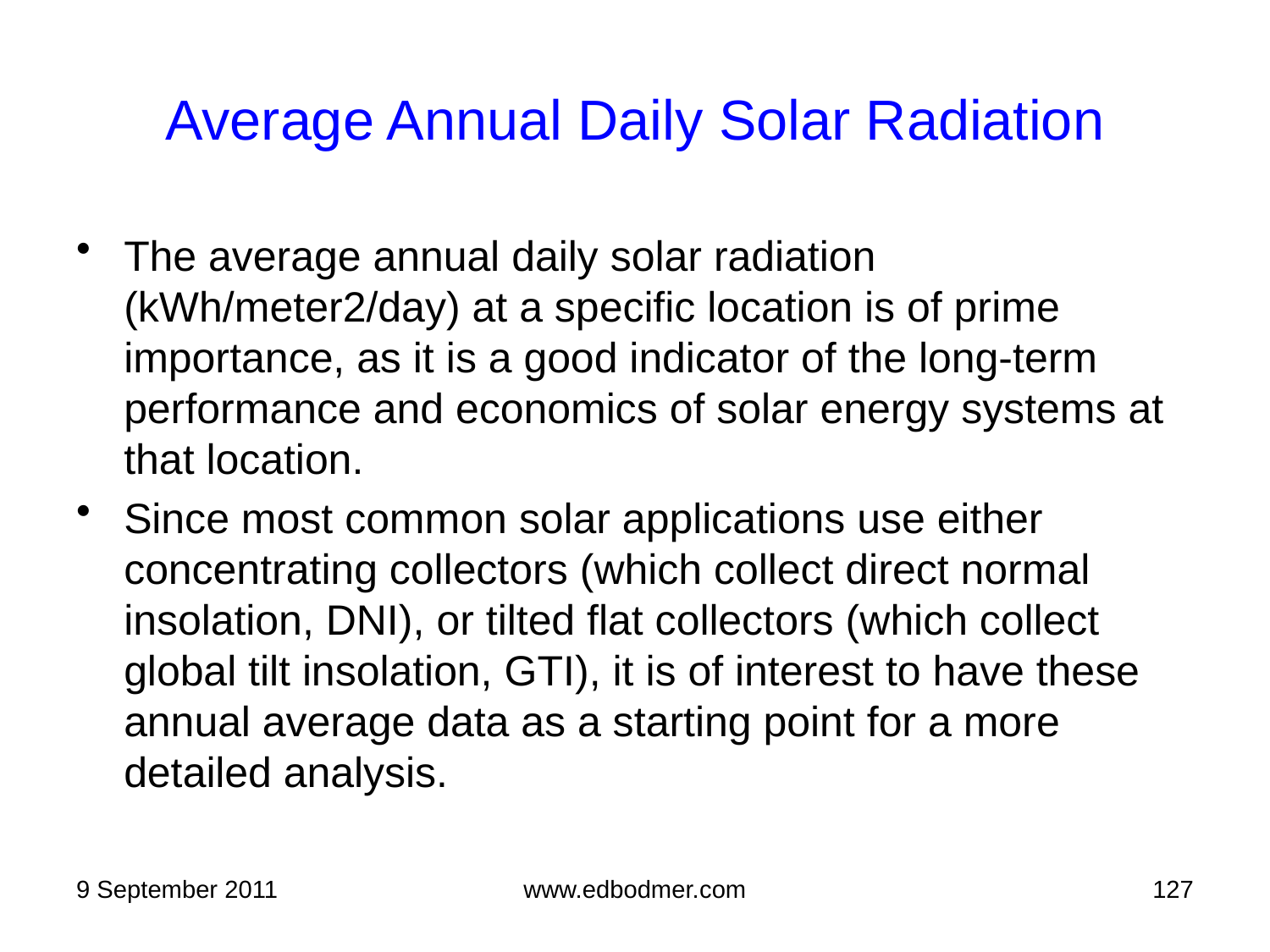

# Average Annual Daily Solar Radiation
The average annual daily solar radiation (kWh/meter2/day) at a specific location is of prime importance, as it is a good indicator of the long-term performance and economics of solar energy systems at that location.
Since most common solar applications use either concentrating collectors (which collect direct normal insolation, DNI), or tilted flat collectors (which collect global tilt insolation, GTI), it is of interest to have these annual average data as a starting point for a more detailed analysis.
9 September 2011
www.edbodmer.com
127